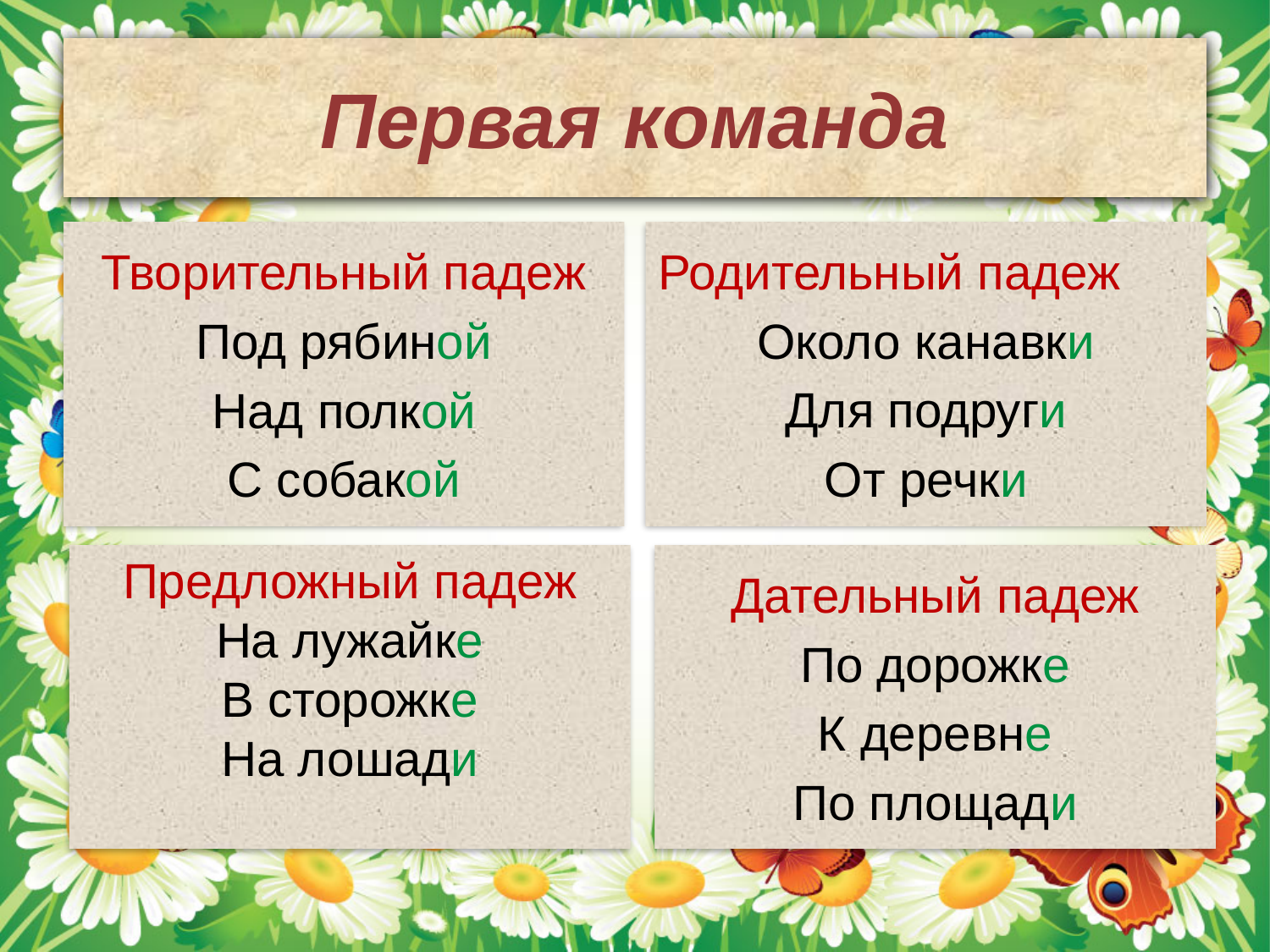

# Первая команда
Творительный падеж
Под рябиной
Над полкой
С собакой
Родительный падеж
Около канавки
Для подруги
От речки
Предложный падеж
На лужайке
В сторожке
На лошади

Дательный падеж
По дорожке
К деревне
По площади